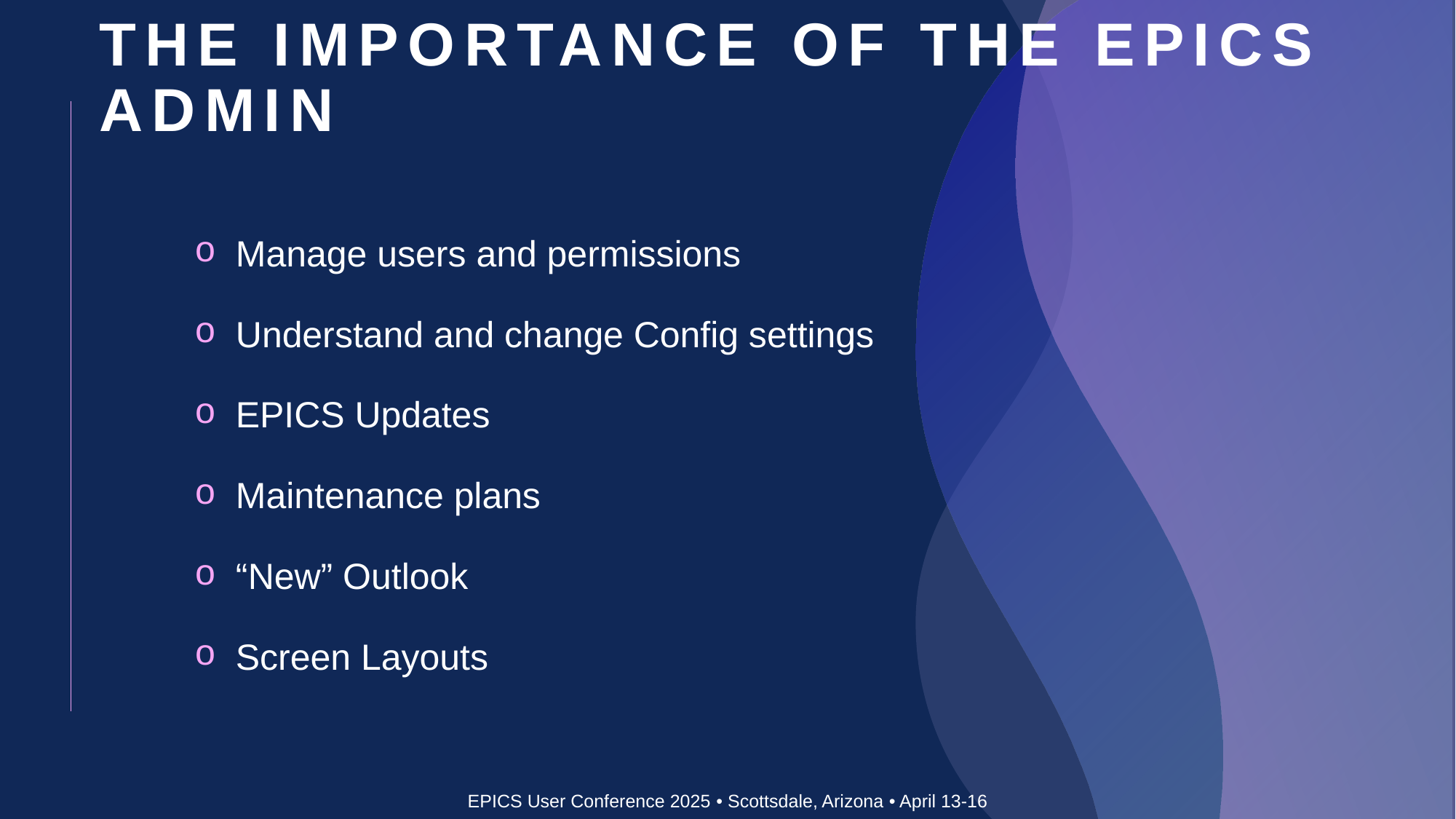

# The importance of the Epics admin
Manage users and permissions
Understand and change Config settings
EPICS Updates
Maintenance plans
“New” Outlook
Screen Layouts